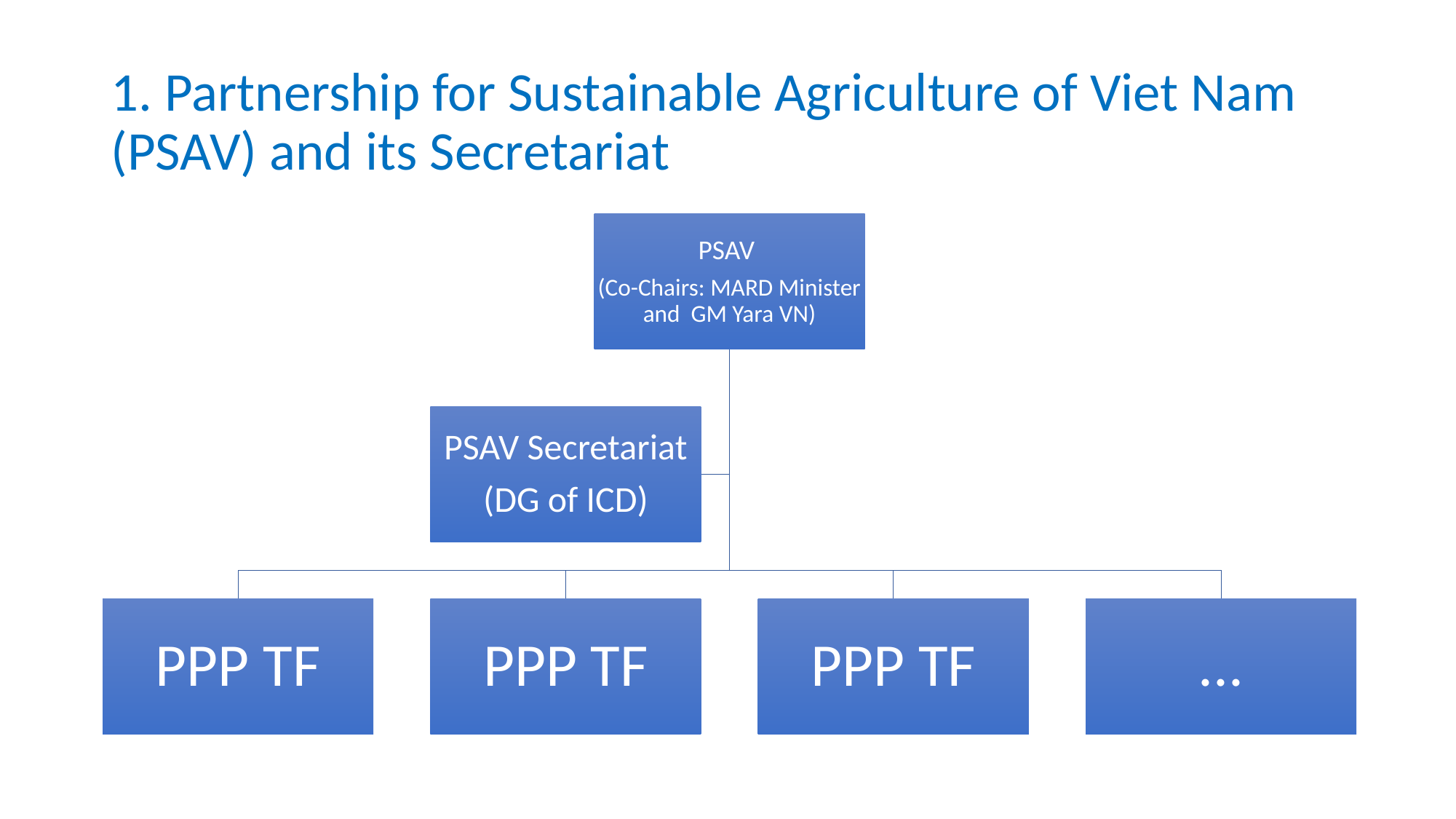

# 1. Partnership for Sustainable Agriculture of Viet Nam (PSAV) and its Secretariat
PSAV
(Co-Chairs: MARD Minister and  GM Yara VN)
PPP TF
PPP TF
PPP TF
...
PSAV Secretariat
(DG of ICD)